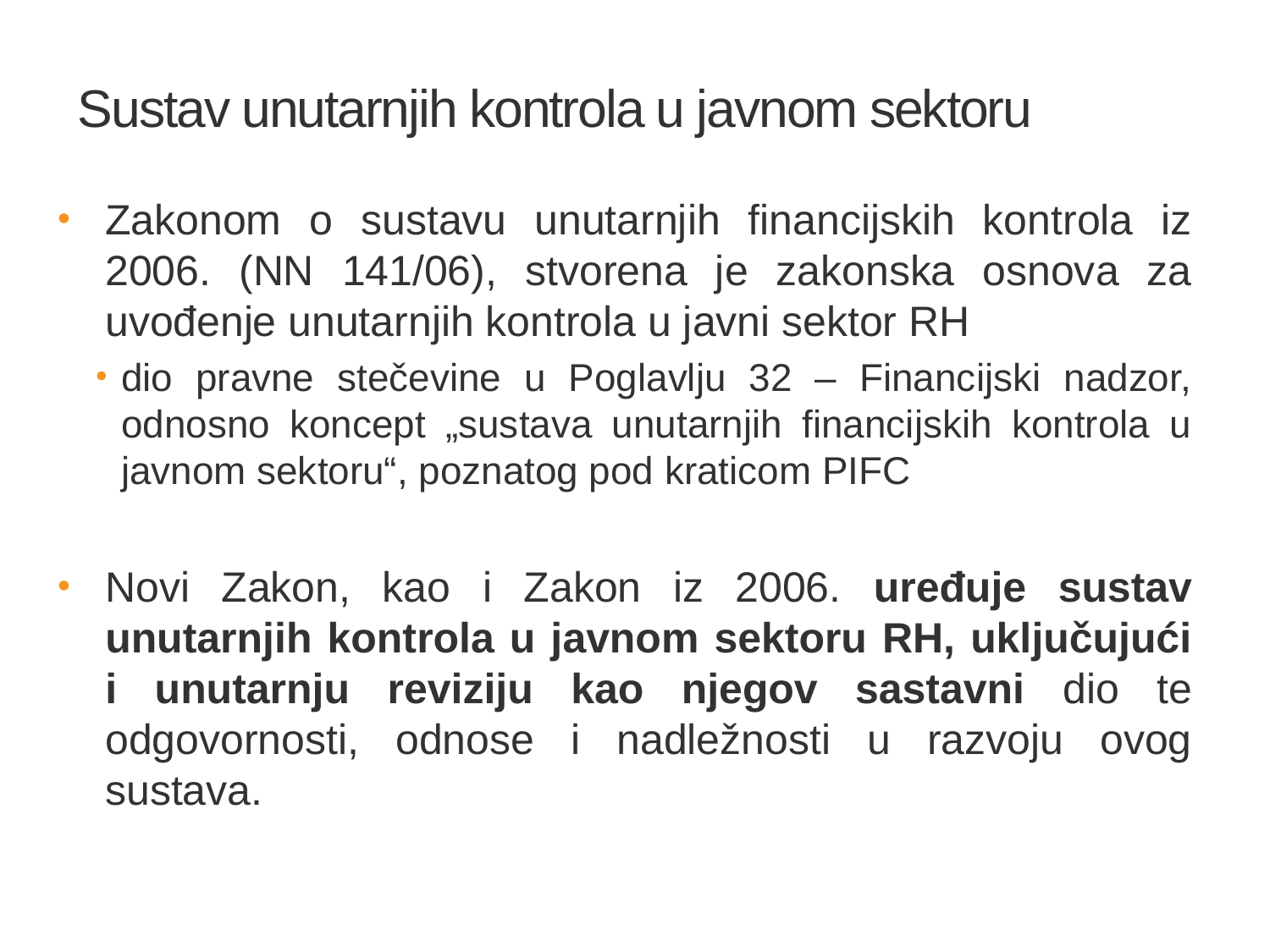

3
# Sustav unutarnjih kontrola u javnom sektoru
Zakonom o sustavu unutarnjih financijskih kontrola iz 2006. (NN 141/06), stvorena je zakonska osnova za uvođenje unutarnjih kontrola u javni sektor RH
dio pravne stečevine u Poglavlju 32 – Financijski nadzor, odnosno koncept „sustava unutarnjih financijskih kontrola u javnom sektoru“, poznatog pod kraticom PIFC

Novi Zakon, kao i Zakon iz 2006. uređuje sustav unutarnjih kontrola u javnom sektoru RH, uključujući i unutarnju reviziju kao njegov sastavni dio te odgovornosti, odnose i nadležnosti u razvoju ovog sustava.